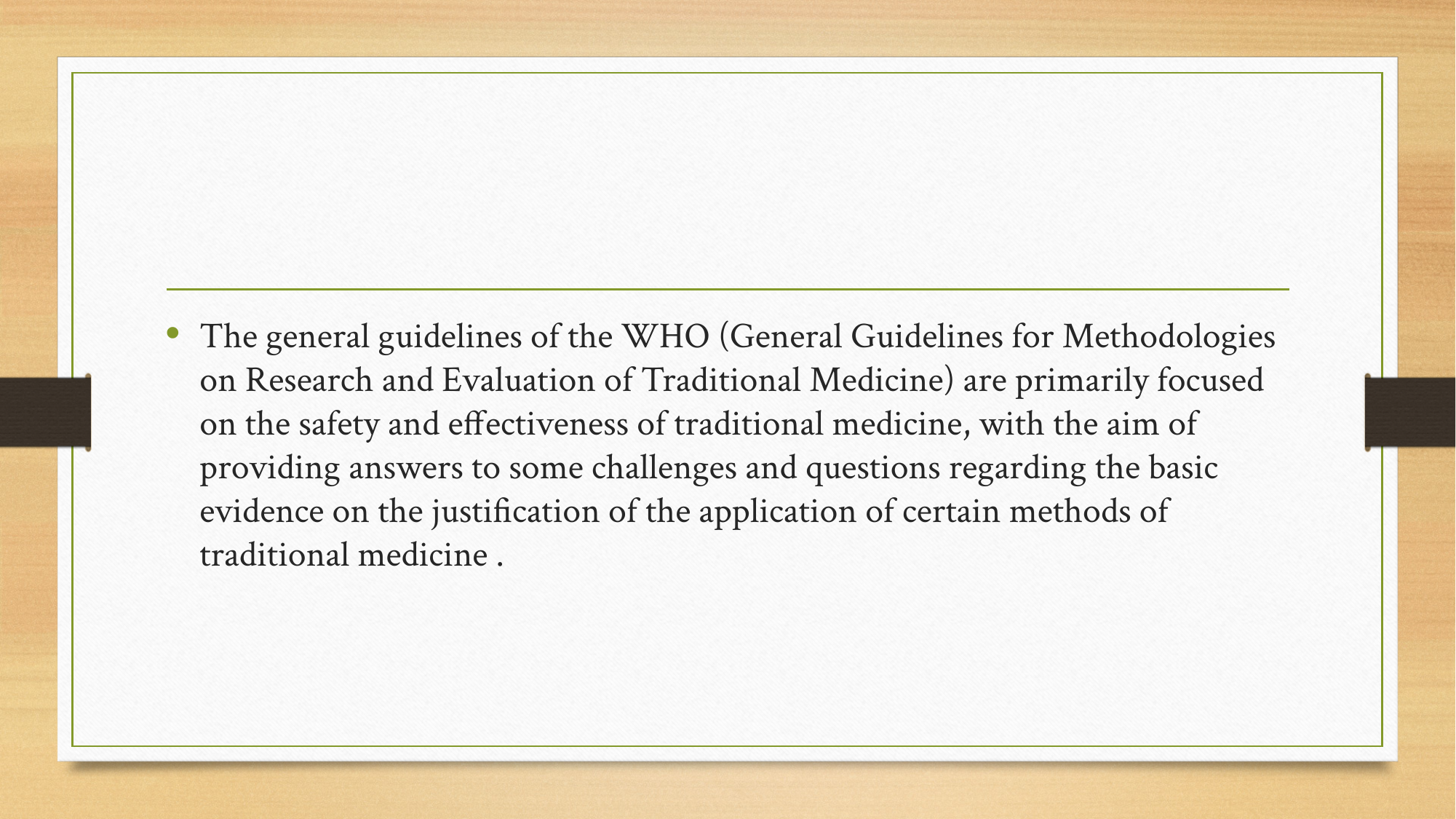

The general guidelines of the WHO (General Guidelines for Methodologies on Research and Evaluation of Traditional Medicine) are primarily focused on the safety and effectiveness of traditional medicine, with the aim of providing answers to some challenges and questions regarding the basic evidence on the justification of the application of certain methods of traditional medicine .